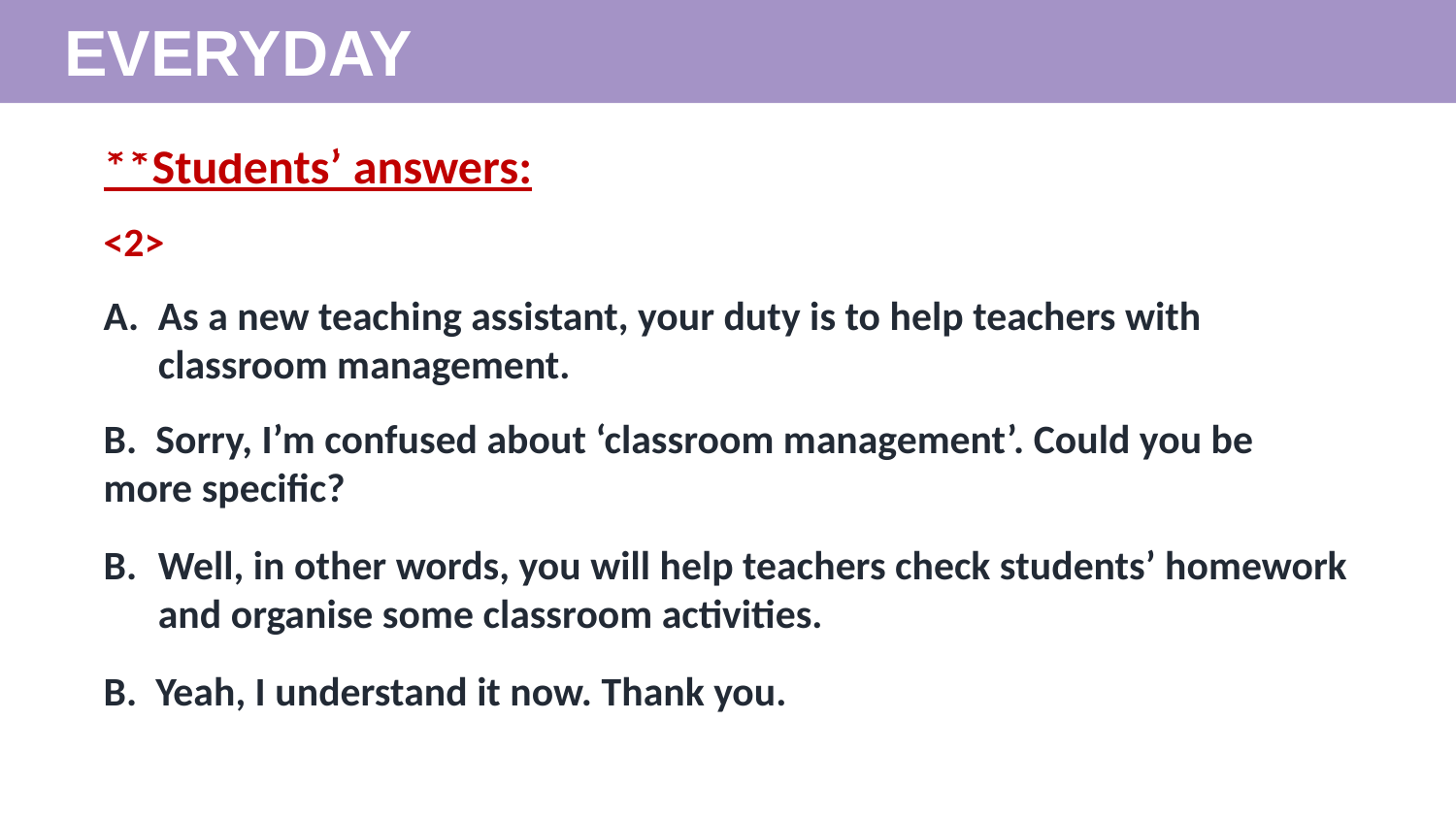

EVERYDAY ENGLISH
**Students’ answers:

<2>

As a new teaching assistant, your duty is to help teachers with classroom management.

B.  Sorry, I’m confused about ‘classroom management’. Could you be more specific?

Well, in other words, you will help teachers check students’ homework and organise some classroom activities.

B.  Yeah, I understand it now. Thank you.